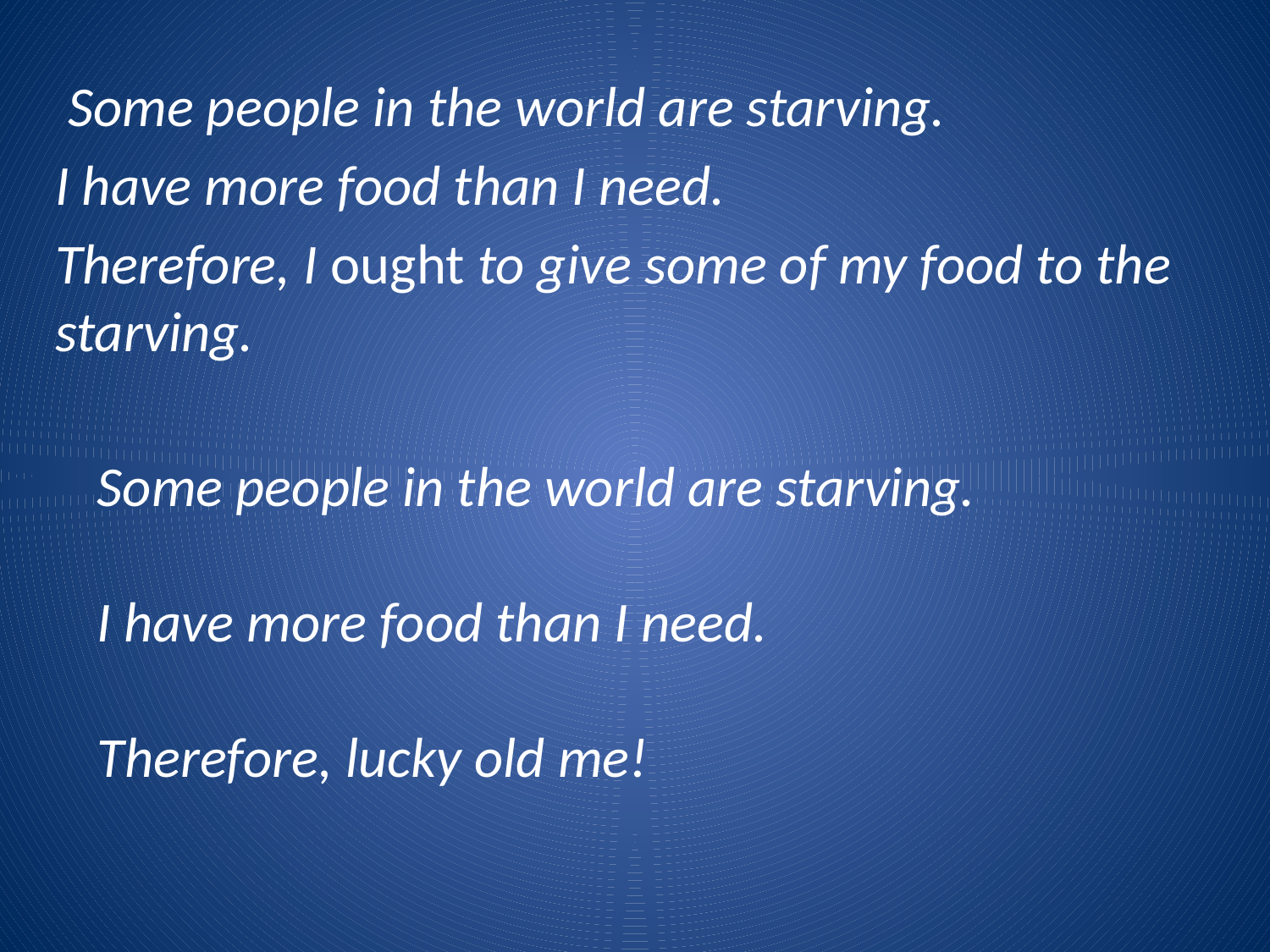

Some people in the world are starving.
I have more food than I need.
Therefore, I ought to give some of my food to the starving.

Some people in the world are starving.

I have more food than I need.

Therefore, lucky old me!